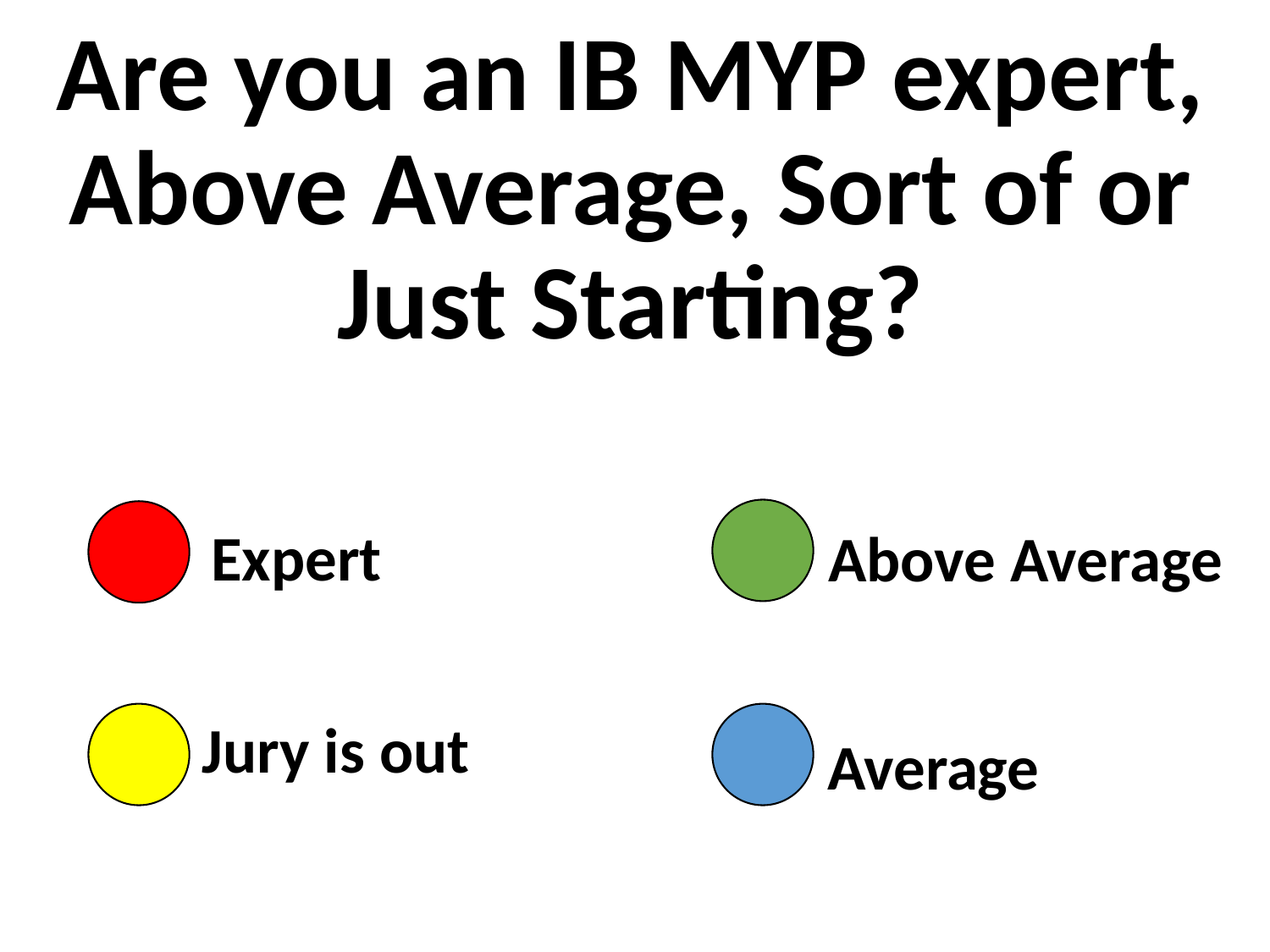

Are you an IB MYP expert, Above Average, Sort of or Just Starting?

Expert
Above Average

Jury is out

Average